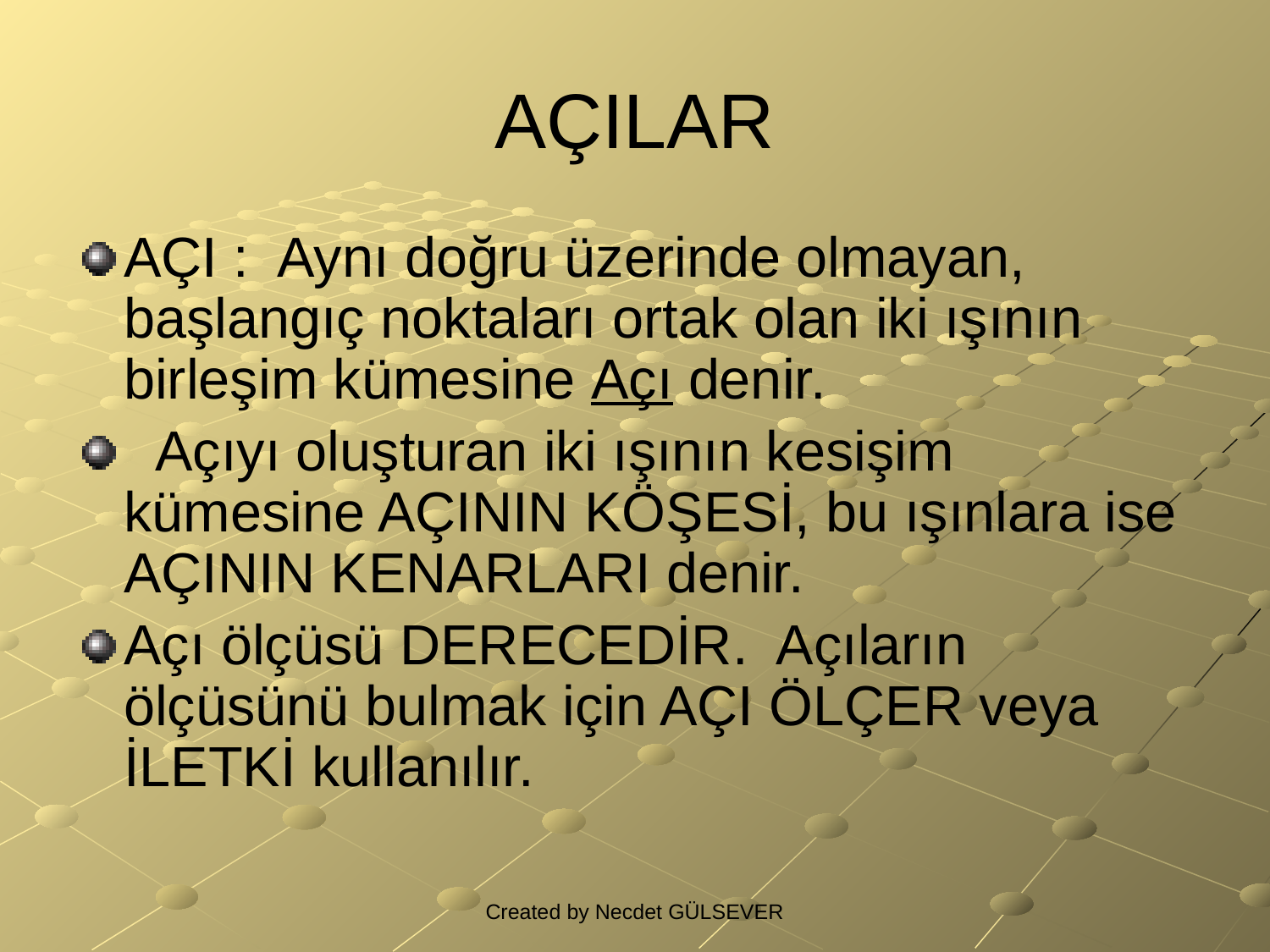

# AÇILAR
AÇI :  Aynı doğru üzerinde olmayan, başlangıç noktaları ortak olan iki ışının birleşim kümesine Açı denir.
  Açıyı oluşturan iki ışının kesişim kümesine AÇININ KÖŞESİ, bu ışınlara ise AÇININ KENARLARI denir.
Açı ölçüsü DERECEDİR.  Açıların ölçüsünü bulmak için AÇI ÖLÇER veya İLETKİ kullanılır.
Created by Necdet GÜLSEVER